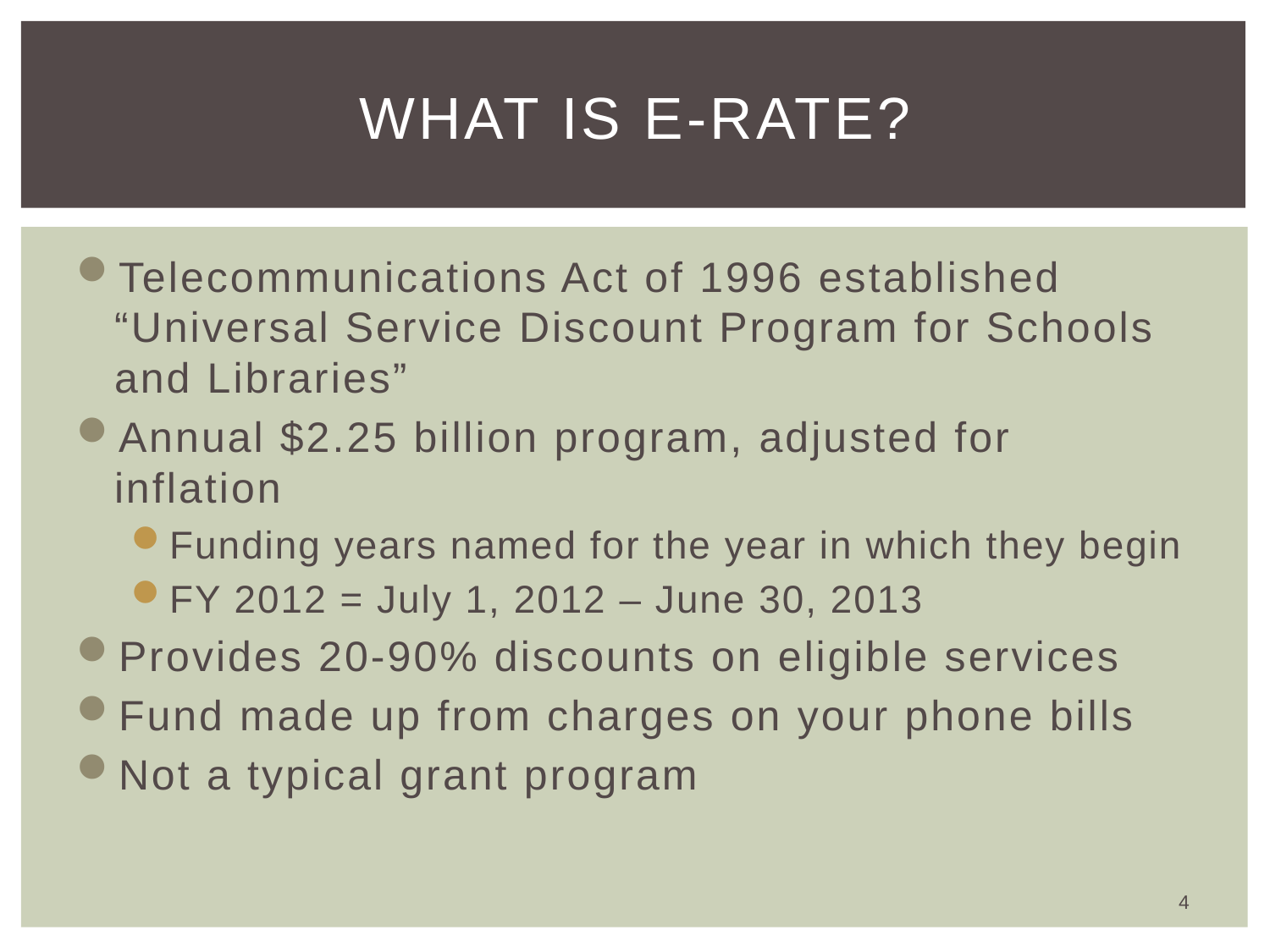

# What is E-rate?
Telecommunications Act of 1996 established “Universal Service Discount Program for Schools and Libraries”
Annual $2.25 billion program, adjusted for inflation
Funding years named for the year in which they begin
FY 2012 = July 1, 2012 – June 30, 2013
Provides 20-90% discounts on eligible services
Fund made up from charges on your phone bills
Not a typical grant program

4